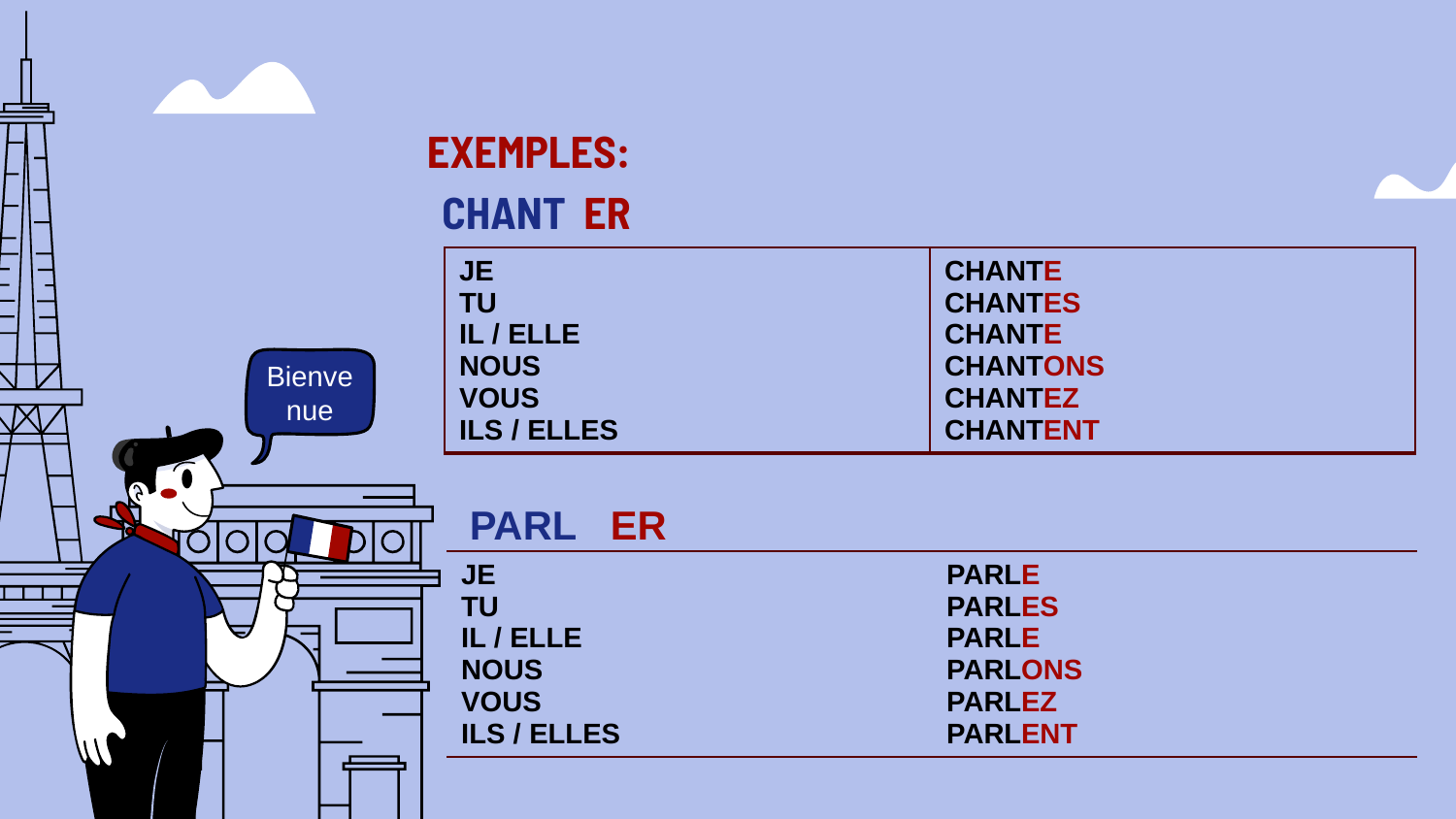

Bienvenue

   EXEMPLES:
 CHANT  ER

#
| JE TU IL / ELLE NOUS VOUS ILS / ELLES | CHANTE CHANTES CHANTE CHANTONS CHANTEZ CHANTENT |
| --- | --- |
PARL   ER

| JE TU IL / ELLE NOUS VOUS ILS / ELLES | PARLE PARLES PARLE PARLONS PARLEZ PARLENT |
| --- | --- |